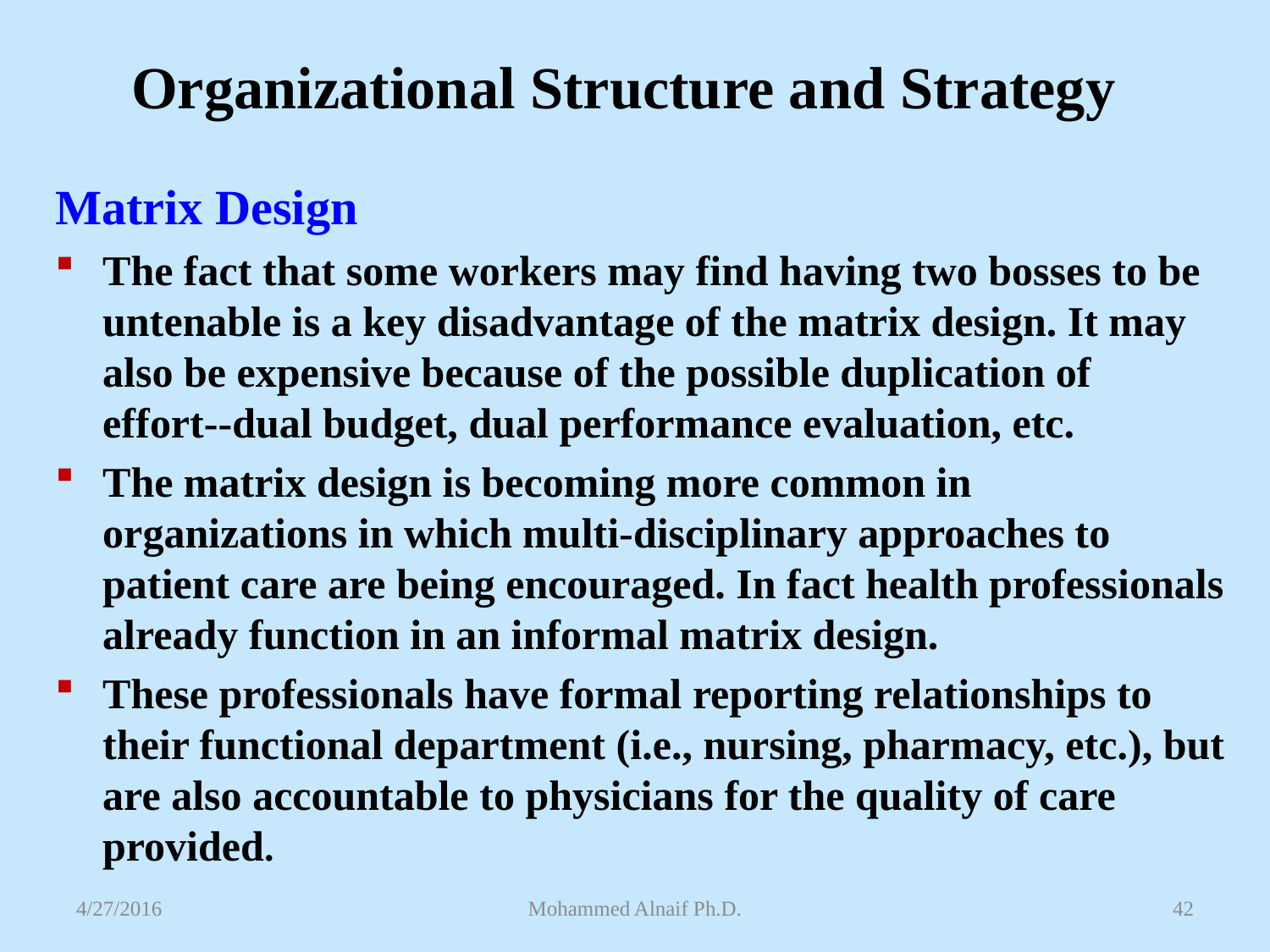

# Organizational Structure and Strategy
Matrix Design
The fact that some workers may find having two bosses to be untenable is a key disadvantage of the matrix design. It may also be expensive because of the possible duplication of effort--dual budget, dual performance evaluation, etc.
The matrix design is becoming more common in organizations in which multi-disciplinary approaches to patient care are being encouraged. In fact health professionals already function in an informal matrix design.
These professionals have formal reporting relationships to their functional department (i.e., nursing, pharmacy, etc.), but are also accountable to physicians for the quality of care provided.
4/27/2016
Mohammed Alnaif Ph.D.
42